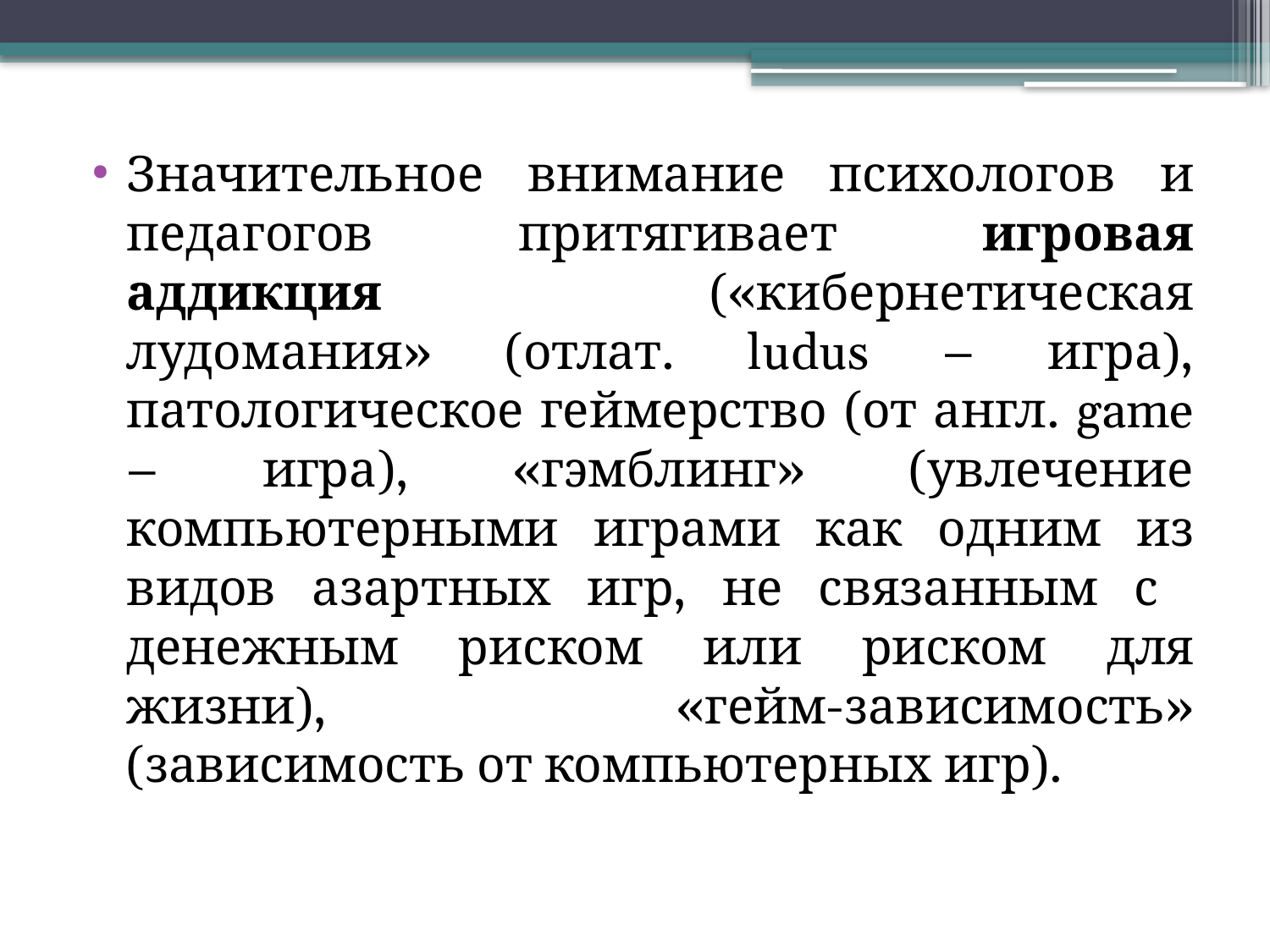

#
Значительное внимание психологов и педагогов притягивает игровая аддикция («кибернетическая лудомания» (отлат. ludus – игра), патологическое геймерство (от англ. game – игра), «гэмблинг» (увлечение компьютерными играми как одним из видов азартных игр, не связанным с  денежным риском или риском для жизни), «гейм-зависимость» (зависимость от компьютерных игр).